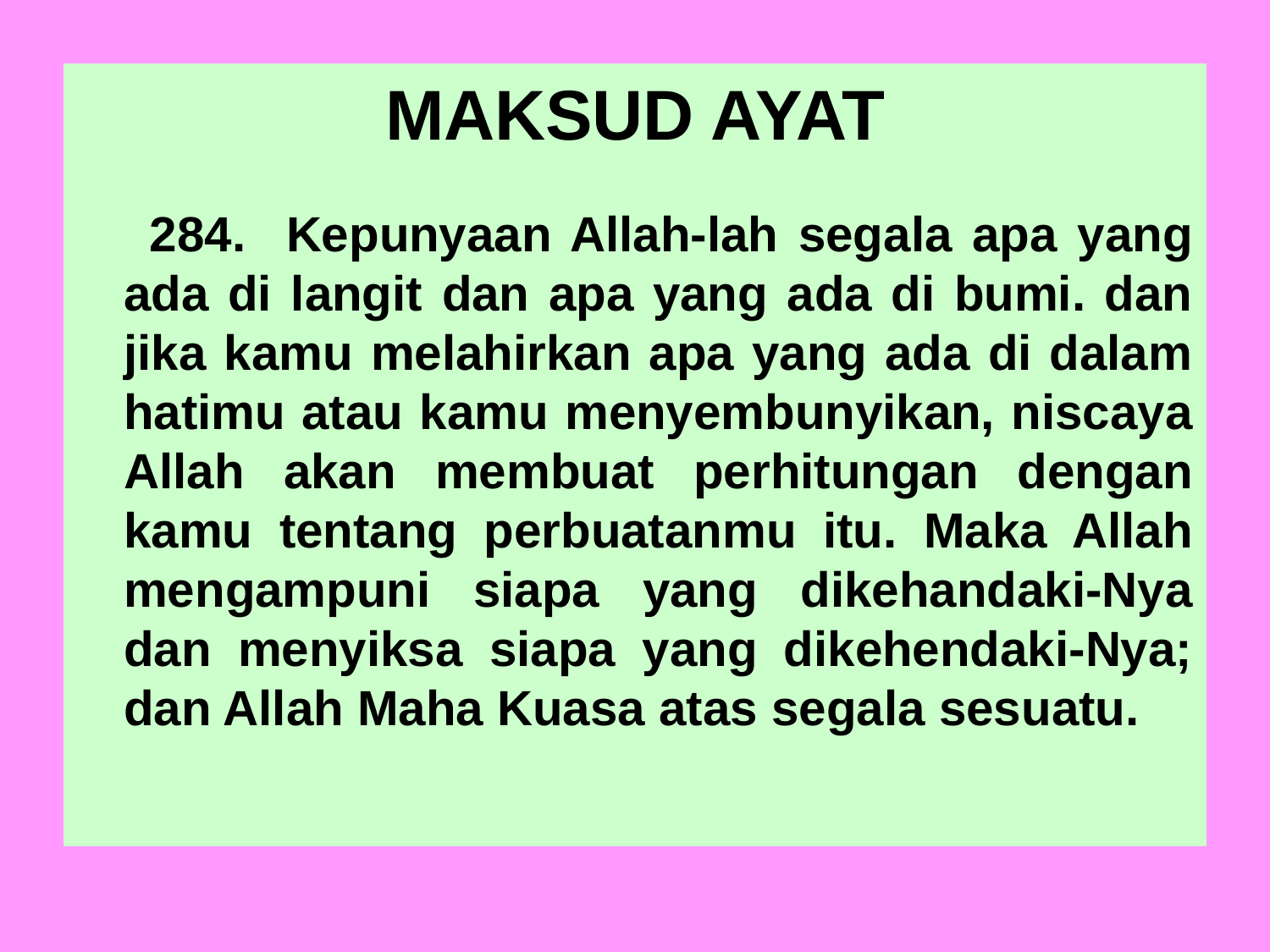

MAKSUD AYAT

    284.  Kepunyaan Allah-lah segala apa yang ada di langit dan apa yang ada di bumi. dan jika kamu melahirkan apa yang ada di dalam hatimu atau kamu menyembunyikan, niscaya Allah akan membuat perhitungan dengan kamu tentang perbuatanmu itu. Maka Allah mengampuni siapa yang dikehandaki-Nya dan menyiksa siapa yang dikehendaki-Nya; dan Allah Maha Kuasa atas segala sesuatu.